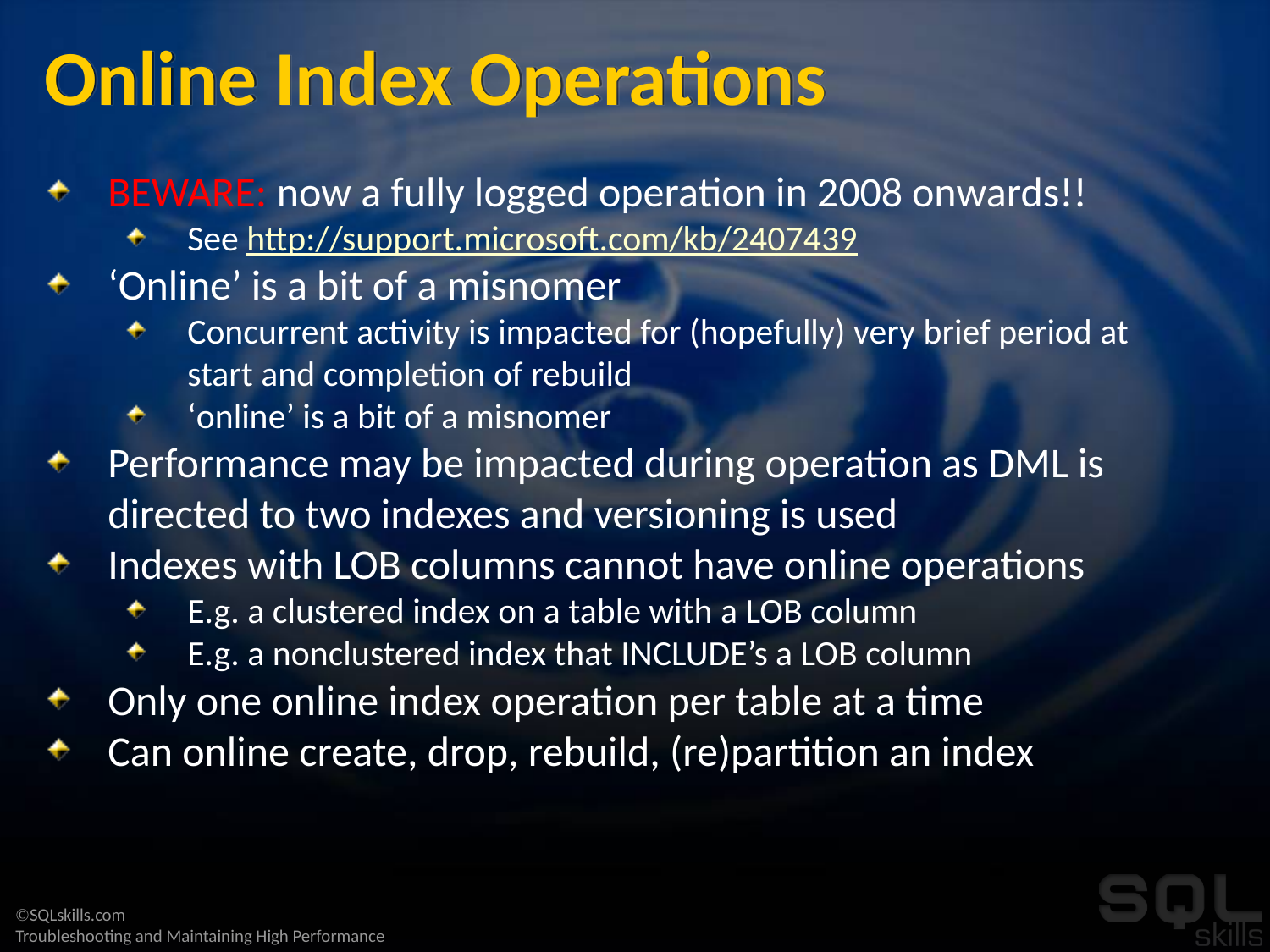

# Online Index Operations
BEWARE: now a fully logged operation in 2008 onwards!!
See http://support.microsoft.com/kb/2407439
‘Online’ is a bit of a misnomer
Concurrent activity is impacted for (hopefully) very brief period at start and completion of rebuild
‘online’ is a bit of a misnomer
Performance may be impacted during operation as DML is directed to two indexes and versioning is used
Indexes with LOB columns cannot have online operations
E.g. a clustered index on a table with a LOB column
E.g. a nonclustered index that INCLUDE’s a LOB column
Only one online index operation per table at a time
Can online create, drop, rebuild, (re)partition an index